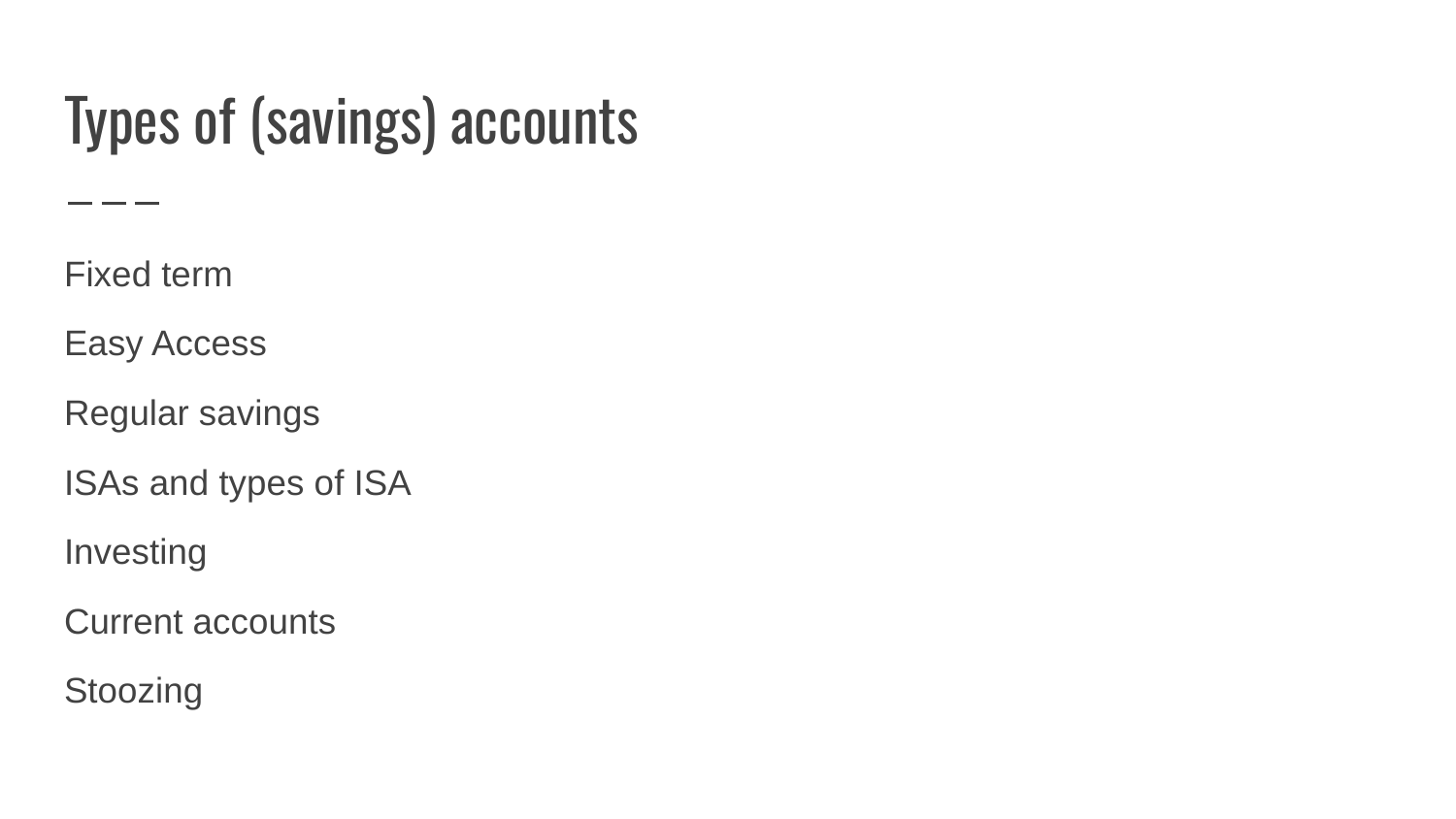

# Types of (savings) accounts
Fixed term
Easy Access
Regular savings
ISAs and types of ISA
Investing
Current accounts
Stoozing